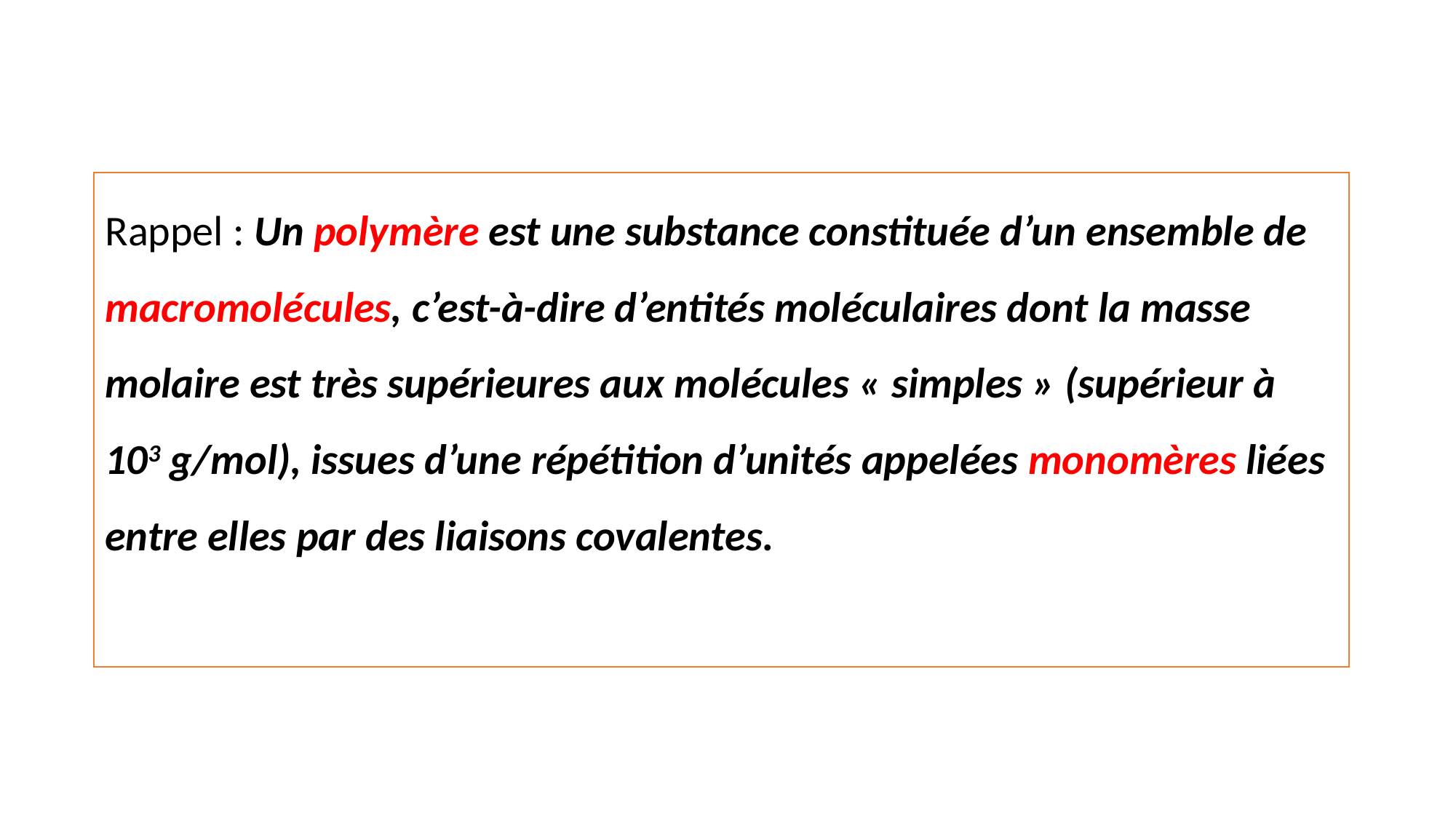

Rappel : Un polymère est une substance constituée d’un ensemble de macromolécules, c’est-à-dire d’entités moléculaires dont la masse molaire est très supérieures aux molécules « simples » (supérieur à 103 g/mol), issues d’une répétition d’unités appelées monomères liées entre elles par des liaisons covalentes.